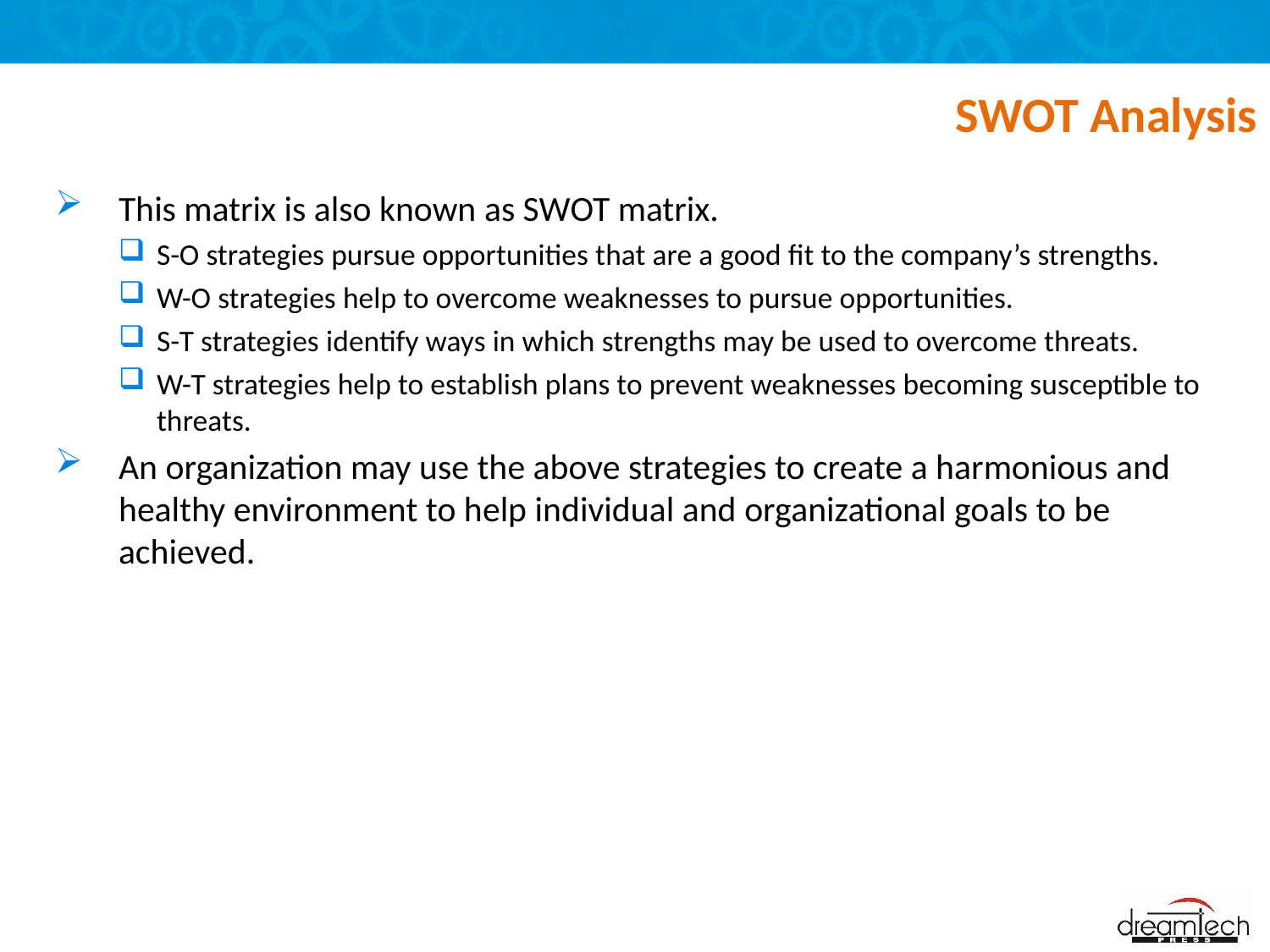

# SWOT Analysis
This matrix is also known as SWOT matrix.
S-O strategies pursue opportunities that are a good fit to the company’s strengths.
W-O strategies help to overcome weaknesses to pursue opportunities.
S-T strategies identify ways in which strengths may be used to overcome threats.
W-T strategies help to establish plans to prevent weaknesses becoming susceptible to threats.
An organization may use the above strategies to create a harmonious and healthy environment to help individual and organizational goals to be achieved.